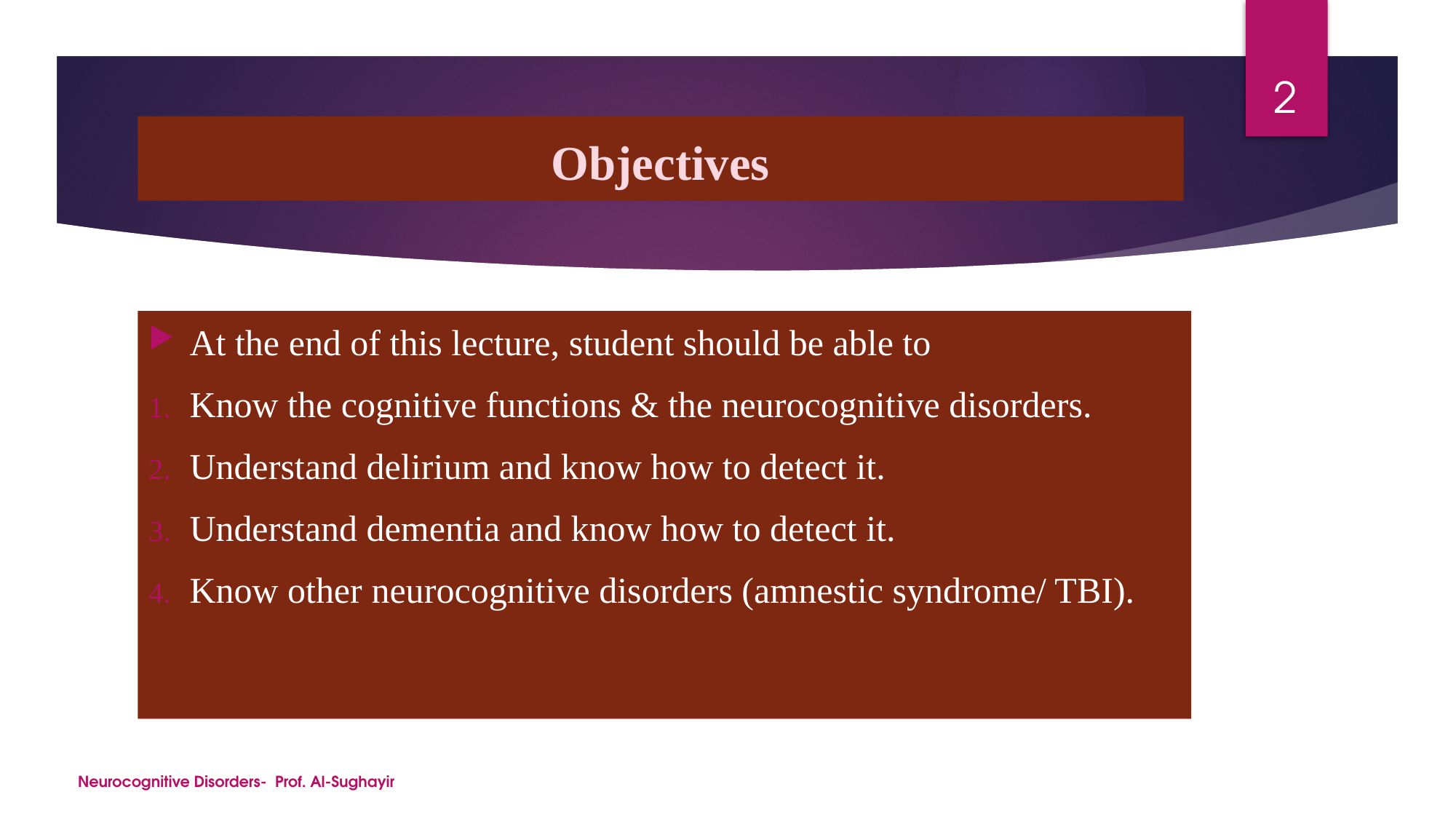

2
# Objectives
At the end of this lecture, student should be able to
Know the cognitive functions & the neurocognitive disorders.
Understand delirium and know how to detect it.
Understand dementia and know how to detect it.
Know other neurocognitive disorders (amnestic syndrome/ TBI).

Neurocognitive Disorders-  Prof. Al-Sughayir